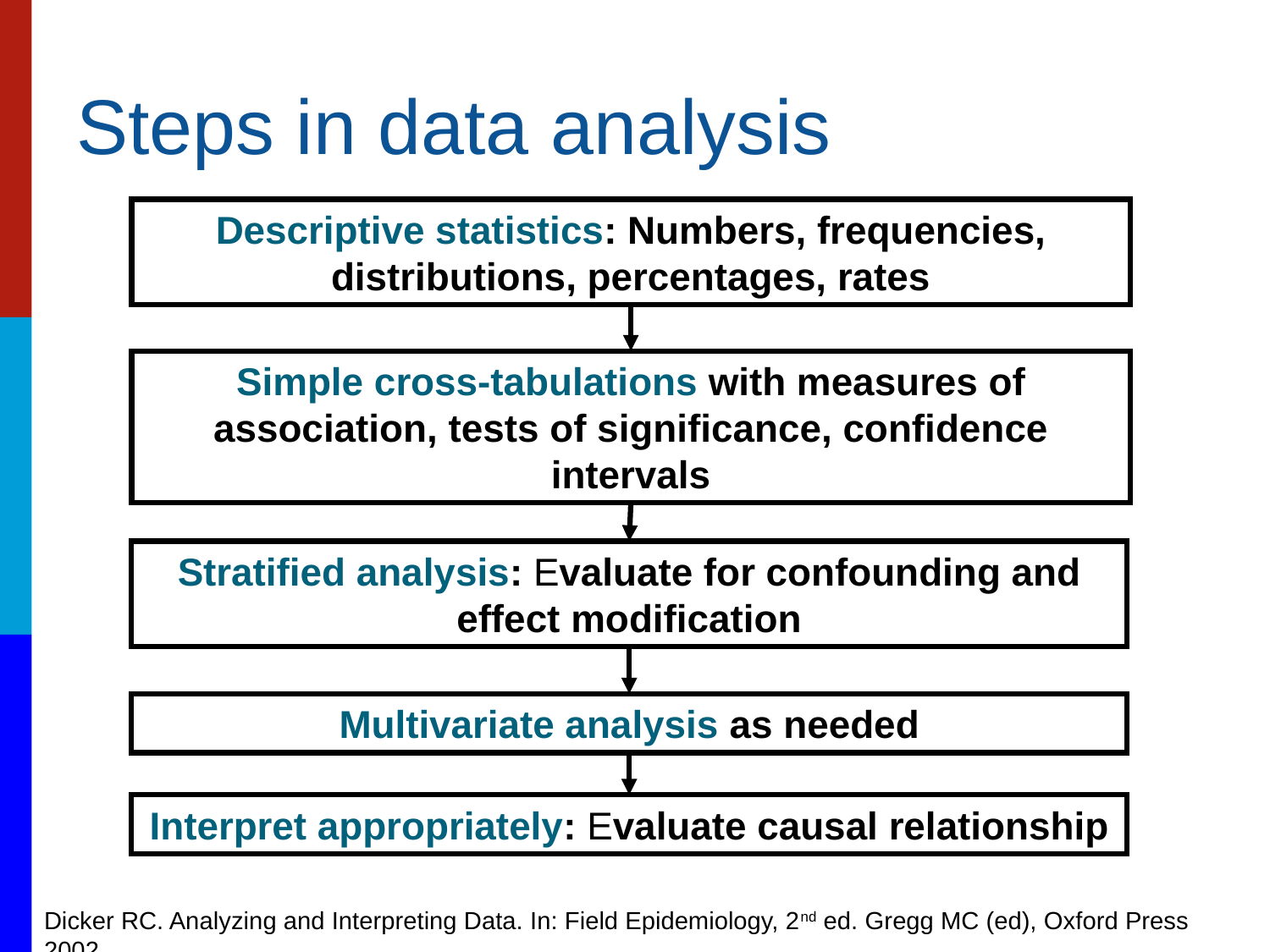

# Steps in data analysis
Descriptive statistics: Numbers, frequencies, distributions, percentages, rates
Simple cross-tabulations with measures of association, tests of significance, confidence intervals
Stratified analysis: Evaluate for confounding and effect modification
Multivariate analysis as needed
Interpret appropriately: Evaluate causal relationship
Dicker RC. Analyzing and Interpreting Data. In: Field Epidemiology, 2nd ed. Gregg MC (ed), Oxford Press 2002.